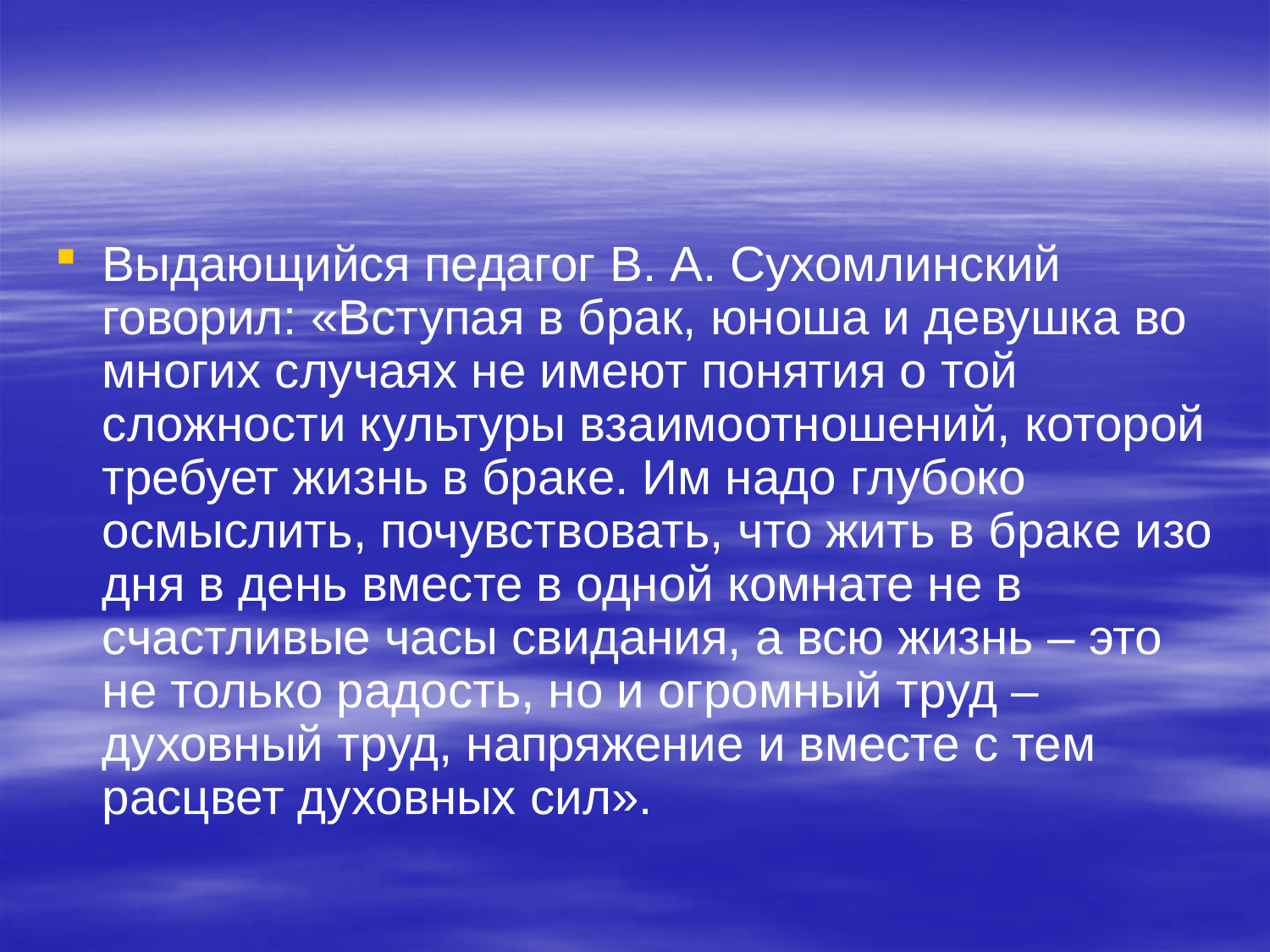

Выдающийся педагог В. А. Сухомлинский говорил: «Вступая в брак, юноша и девушка во многих случаях не имеют понятия о той сложности культуры взаимоотношений, которой требует жизнь в браке. Им надо глубоко осмыслить, почувствовать, что жить в браке изо дня в день вместе в одной комнате не в счастливые часы свидания, а всю жизнь – это не только радость, но и огромный труд – духовный труд, напряжение и вместе с тем расцвет духовных сил».